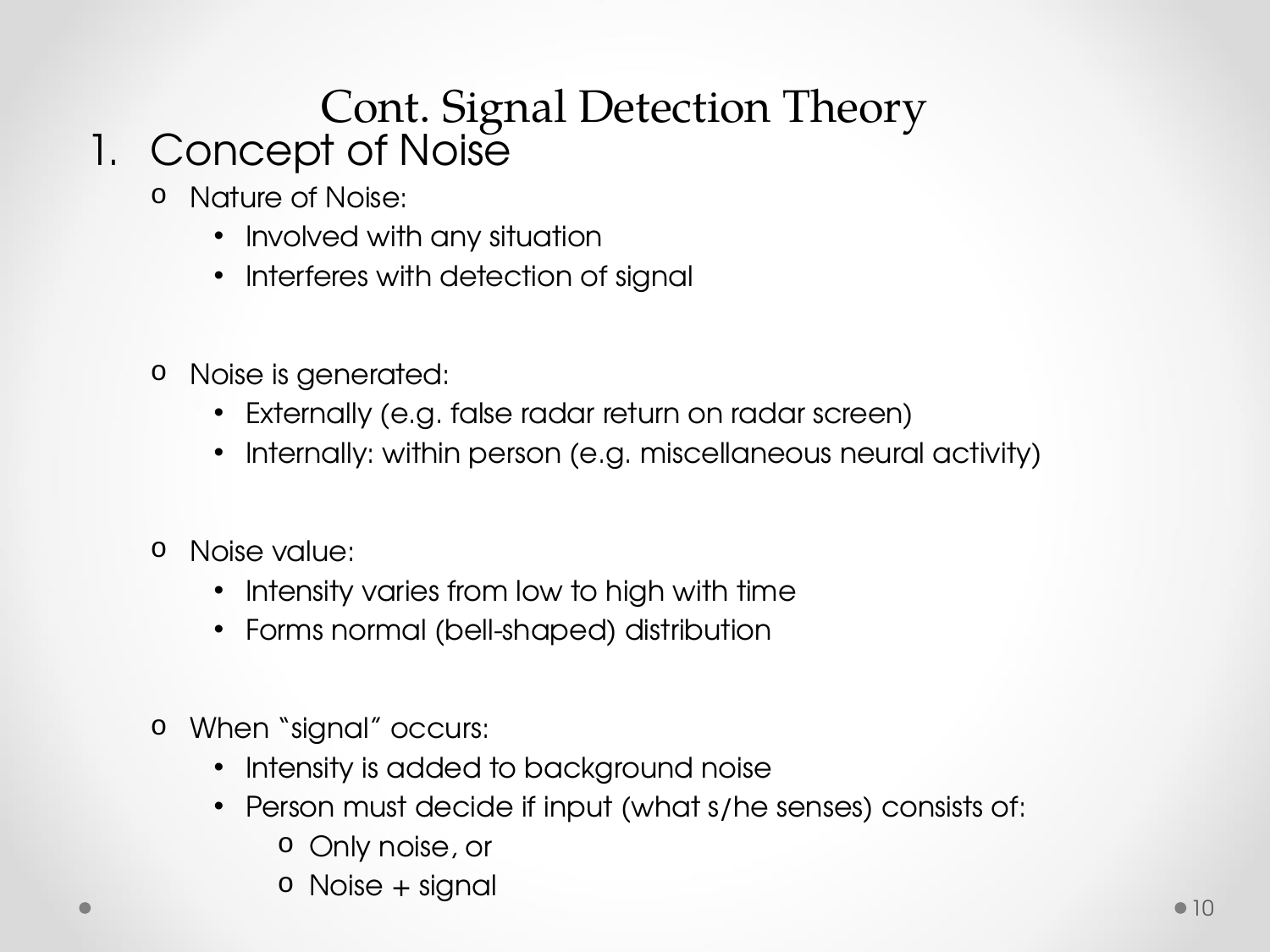

# Cont. Signal Detection Theory

Concept of Noise
Nature of Noise:
Involved with any situation
Interferes with detection of signal

Noise is generated:
Externally (e.g. false radar return on radar screen)
Internally: within person (e.g. miscellaneous neural activity)

Noise value:
Intensity varies from low to high with time
Forms normal (bell-shaped) distribution

When “signal” occurs:
Intensity is added to background noise
Person must decide if input (what s/he senses) consists of:
Only noise, or
Noise + signal

10